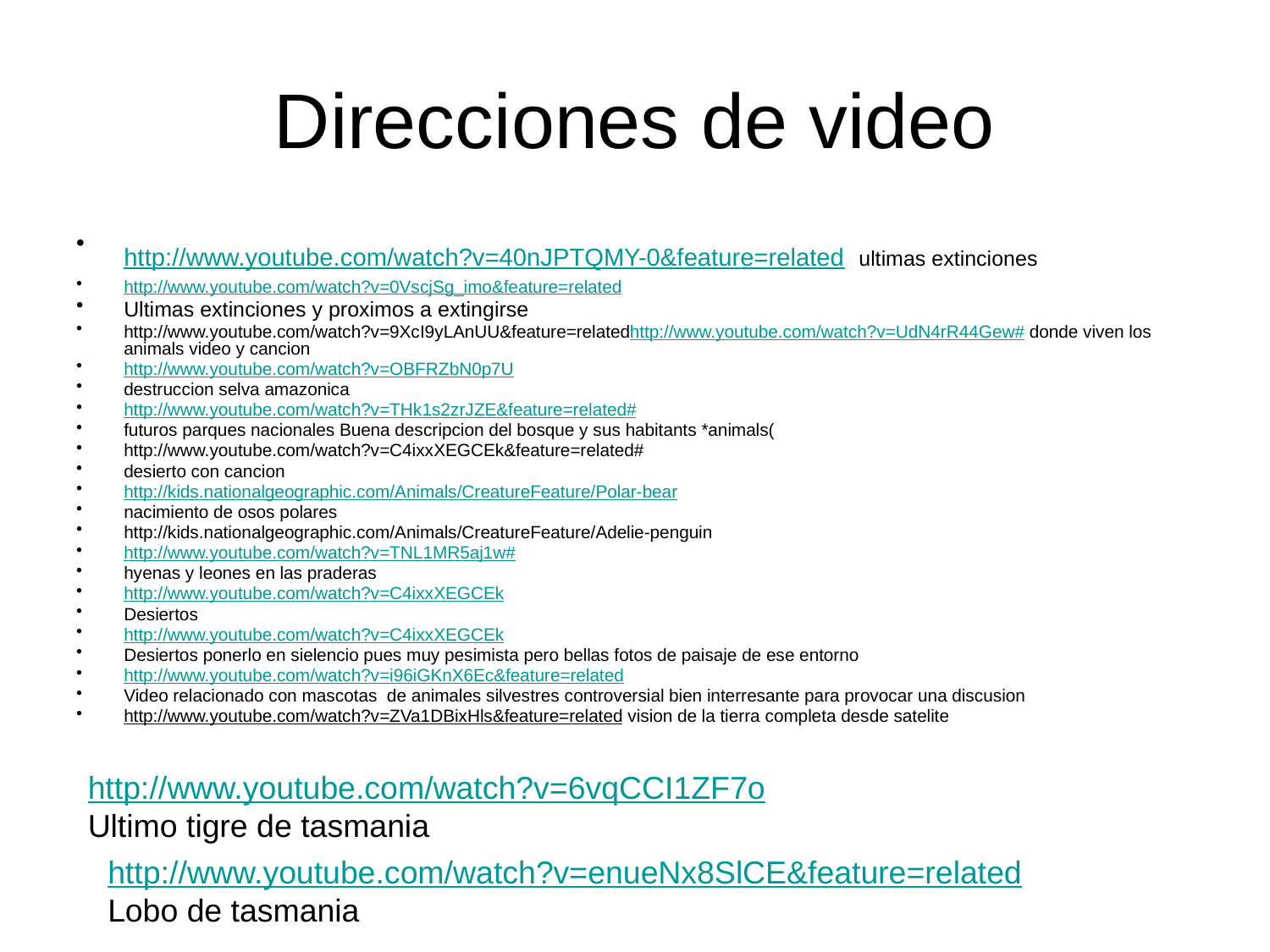

# Direcciones de video
http://www.youtube.com/watch?v=40nJPTQMY-0&feature=related ultimas extinciones
http://www.youtube.com/watch?v=0VscjSg_imo&feature=related
Ultimas extinciones y proximos a extingirse
http://www.youtube.com/watch?v=9XcI9yLAnUU&feature=relatedhttp://www.youtube.com/watch?v=UdN4rR44Gew# donde viven los animals video y cancion
http://www.youtube.com/watch?v=OBFRZbN0p7U
destruccion selva amazonica
http://www.youtube.com/watch?v=THk1s2zrJZE&feature=related#
futuros parques nacionales Buena descripcion del bosque y sus habitants *animals(
http://www.youtube.com/watch?v=C4ixxXEGCEk&feature=related#
desierto con cancion
http://kids.nationalgeographic.com/Animals/CreatureFeature/Polar-bear
nacimiento de osos polares
http://kids.nationalgeographic.com/Animals/CreatureFeature/Adelie-penguin
http://www.youtube.com/watch?v=TNL1MR5aj1w#
hyenas y leones en las praderas
http://www.youtube.com/watch?v=C4ixxXEGCEk
Desiertos
http://www.youtube.com/watch?v=C4ixxXEGCEk
Desiertos ponerlo en sielencio pues muy pesimista pero bellas fotos de paisaje de ese entorno
http://www.youtube.com/watch?v=i96iGKnX6Ec&feature=related
Video relacionado con mascotas  de animales silvestres controversial bien interresante para provocar una discusion
http://www.youtube.com/watch?v=ZVa1DBixHls&feature=related vision de la tierra completa desde satelite
http://www.youtube.com/watch?v=6vqCCI1ZF7o
Ultimo tigre de tasmania
http://www.youtube.com/watch?v=enueNx8SlCE&feature=related
Lobo de tasmania